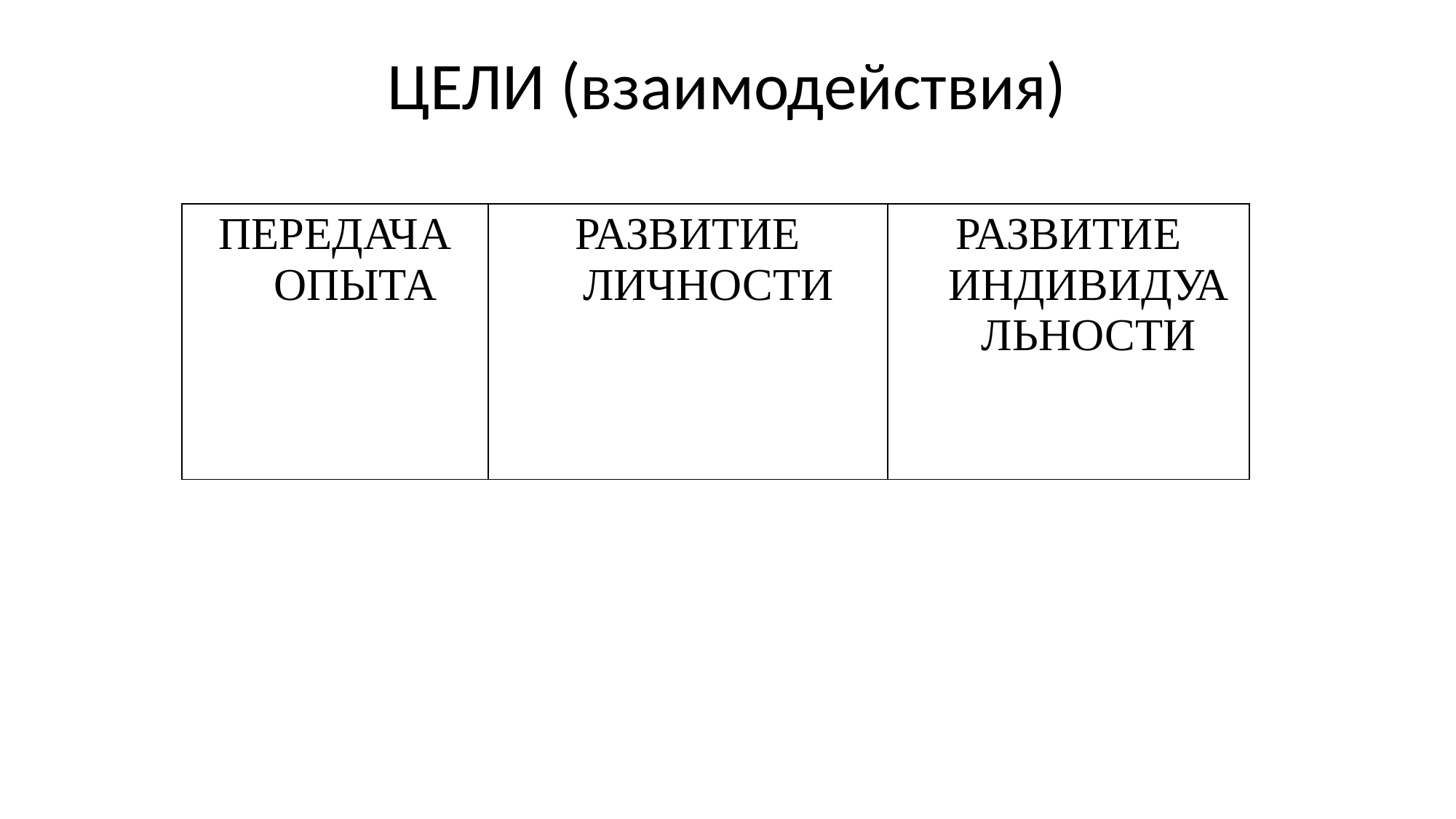

ЦЕЛИ (взаимодействия)
| ПЕРЕДАЧА ОПЫТА | РАЗВИТИЕ ЛИЧНОСТИ | РАЗВИТИЕ ИНДИВИДУАЛЬНОСТИ |
| --- | --- | --- |